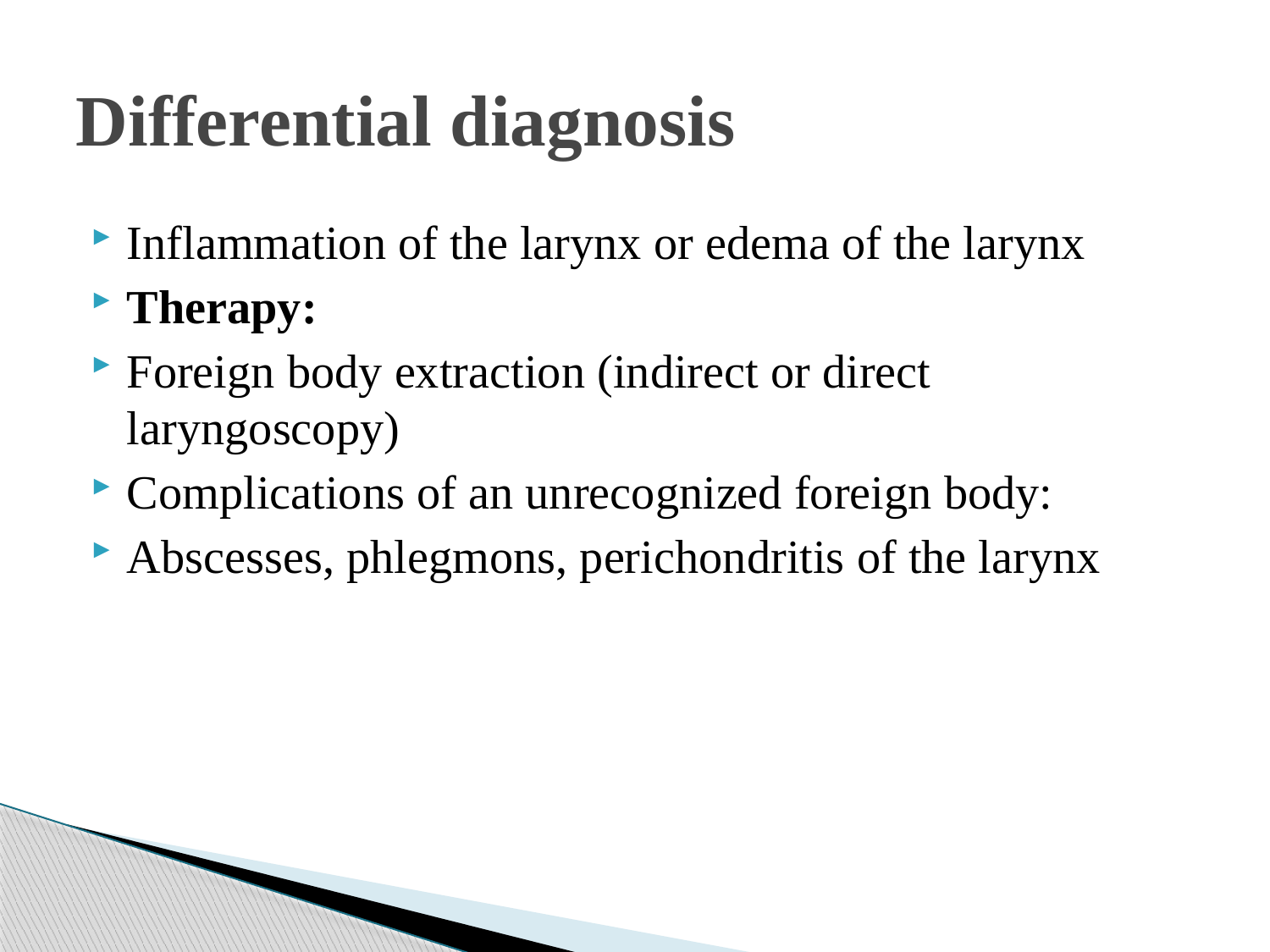

# Differential diagnosis
Inflammation of the larynx or edema of the larynx
Therapy:
Foreign body extraction (indirect or direct laryngoscopy)
Complications of an unrecognized foreign body:
Abscesses, phlegmons, perichondritis of the larynx